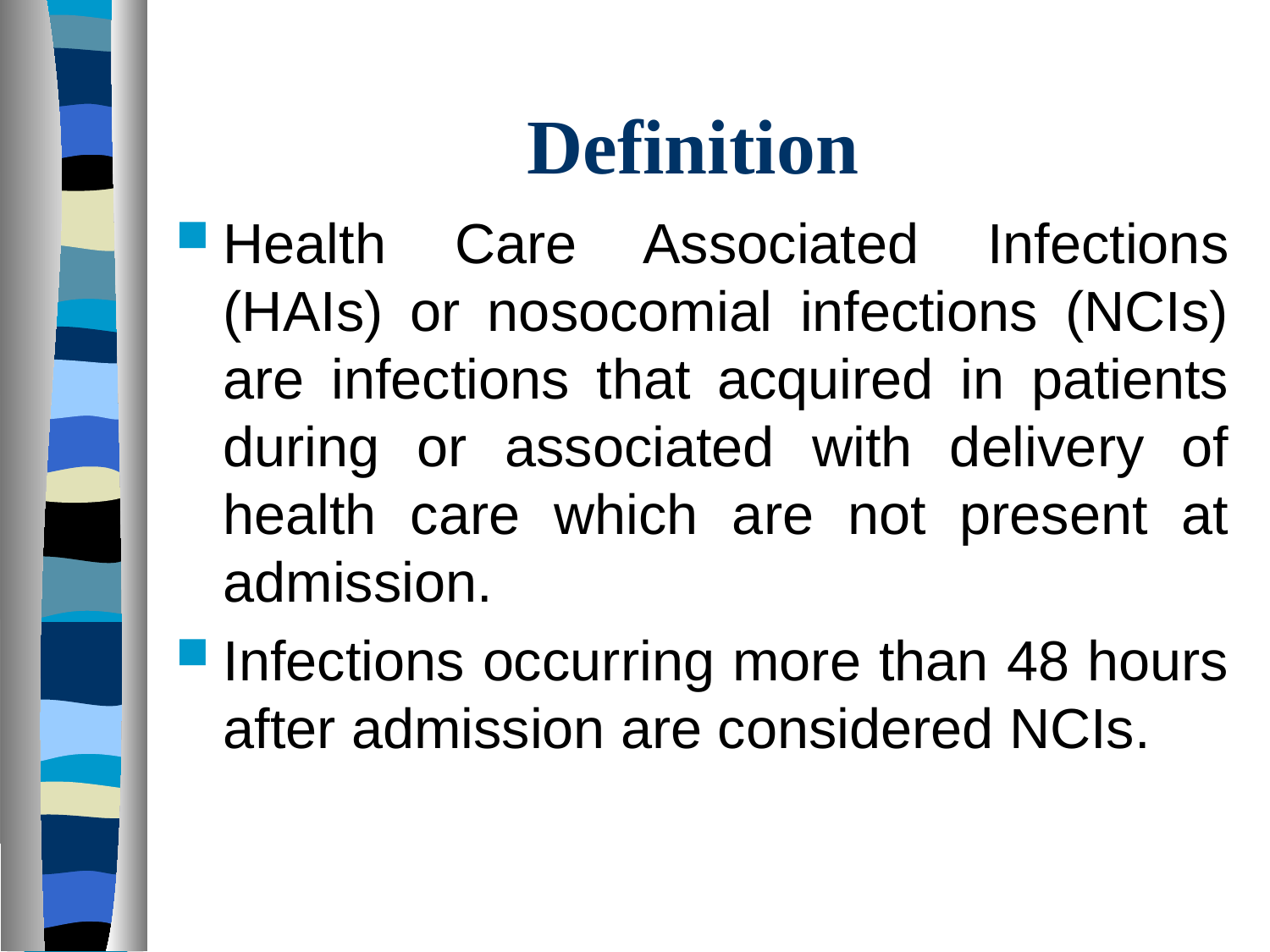

# Definition
Health Care Associated Infections (HAIs) or nosocomial infections (NCIs) are infections that acquired in patients during or associated with delivery of health care which are not present at admission.
Infections occurring more than 48 hours after admission are considered NCIs.